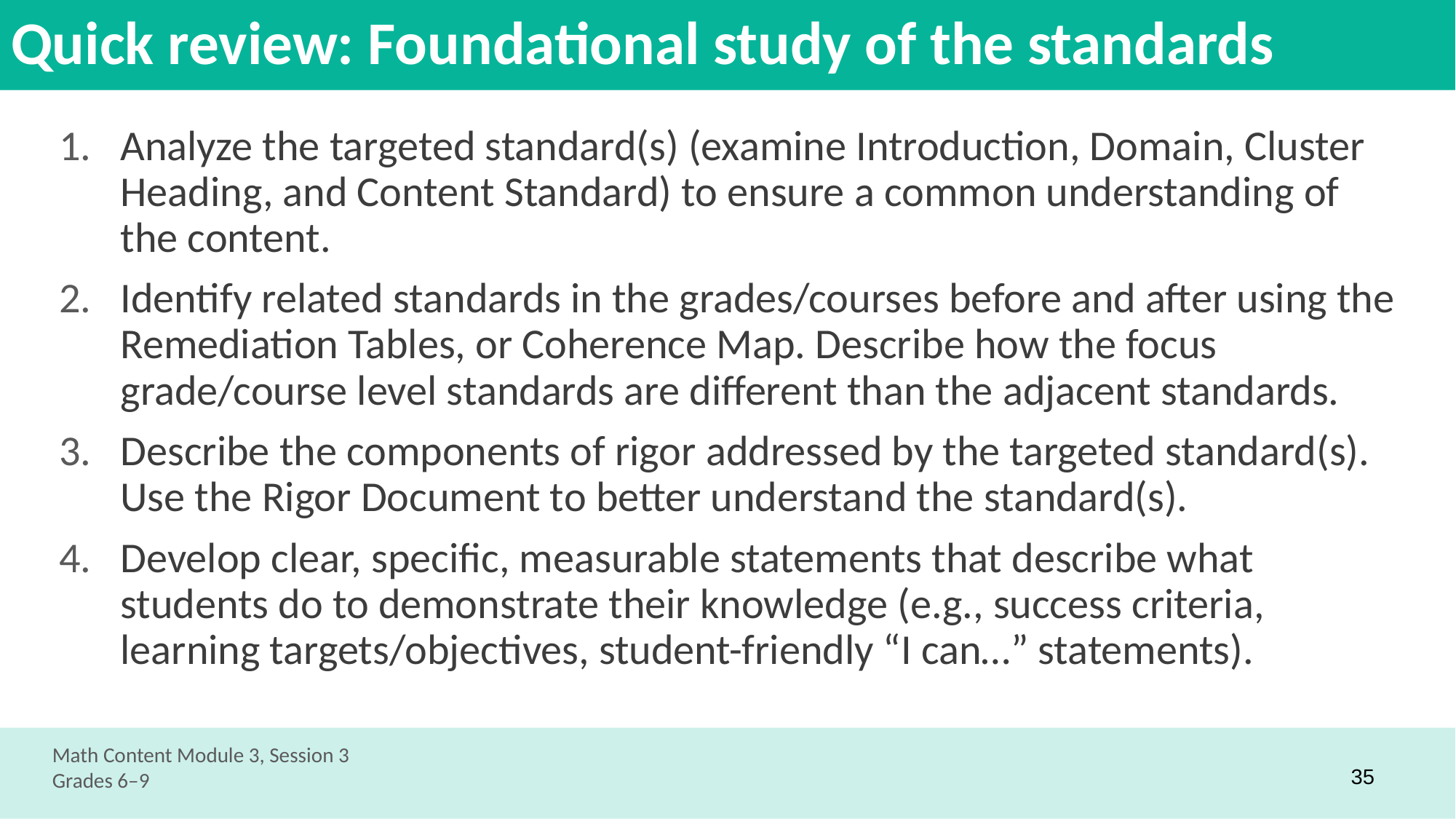

# Quick review: Foundational study of the standards
Analyze the targeted standard(s) (examine Introduction, Domain, Cluster Heading, and Content Standard) to ensure a common understanding of the content.
Identify related standards in the grades/courses before and after using the Remediation Tables, or Coherence Map. Describe how the focus grade/course level standards are different than the adjacent standards.
Describe the components of rigor addressed by the targeted standard(s). Use the Rigor Document to better understand the standard(s).
Develop clear, specific, measurable statements that describe what students do to demonstrate their knowledge (e.g., success criteria, learning targets/objectives, student-friendly “I can…” statements).
Math Content Module 3, Session 3
Grades 6–9
35